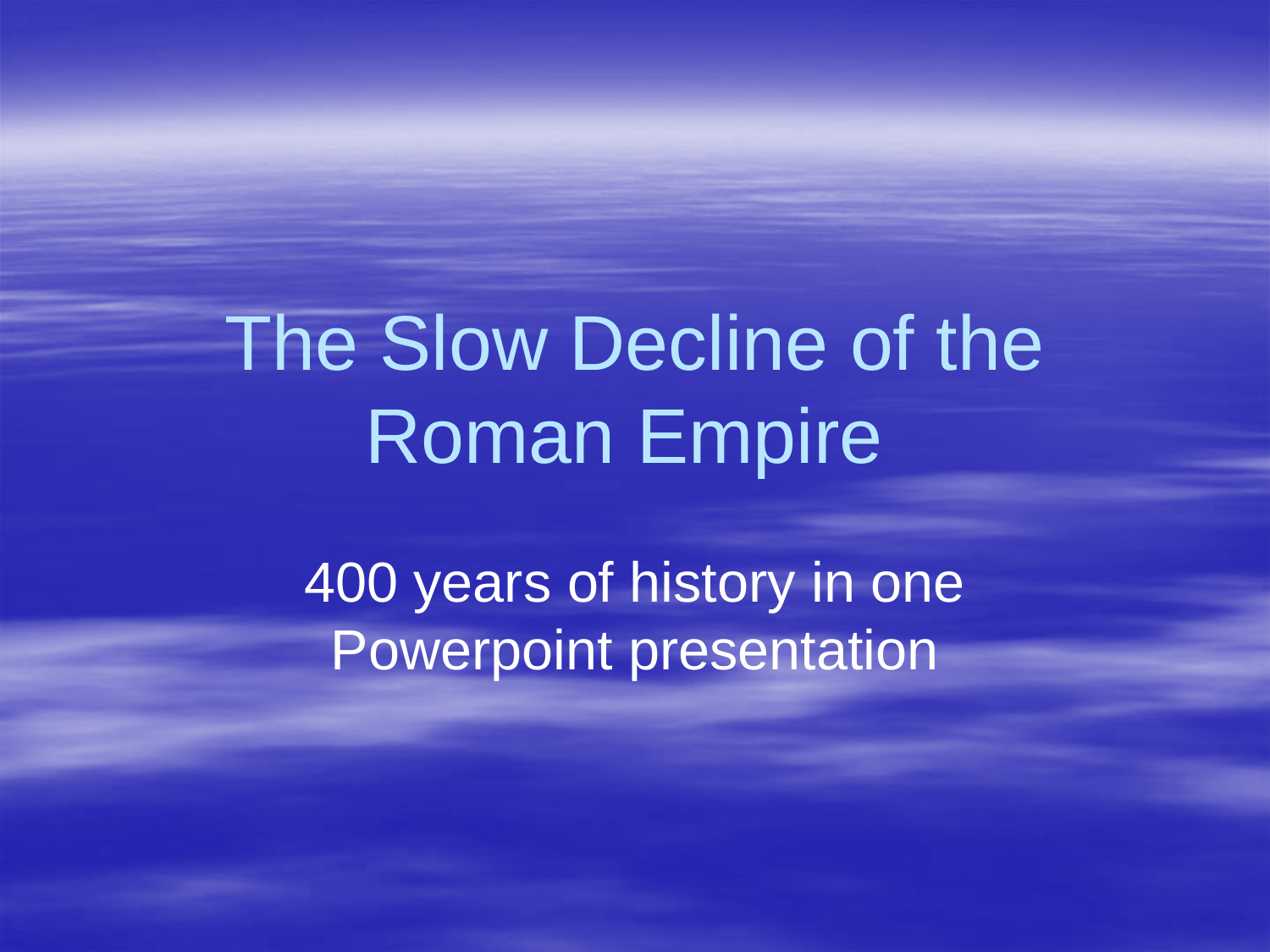

# The Slow Decline of the Roman Empire
400 years of history in one Powerpoint presentation